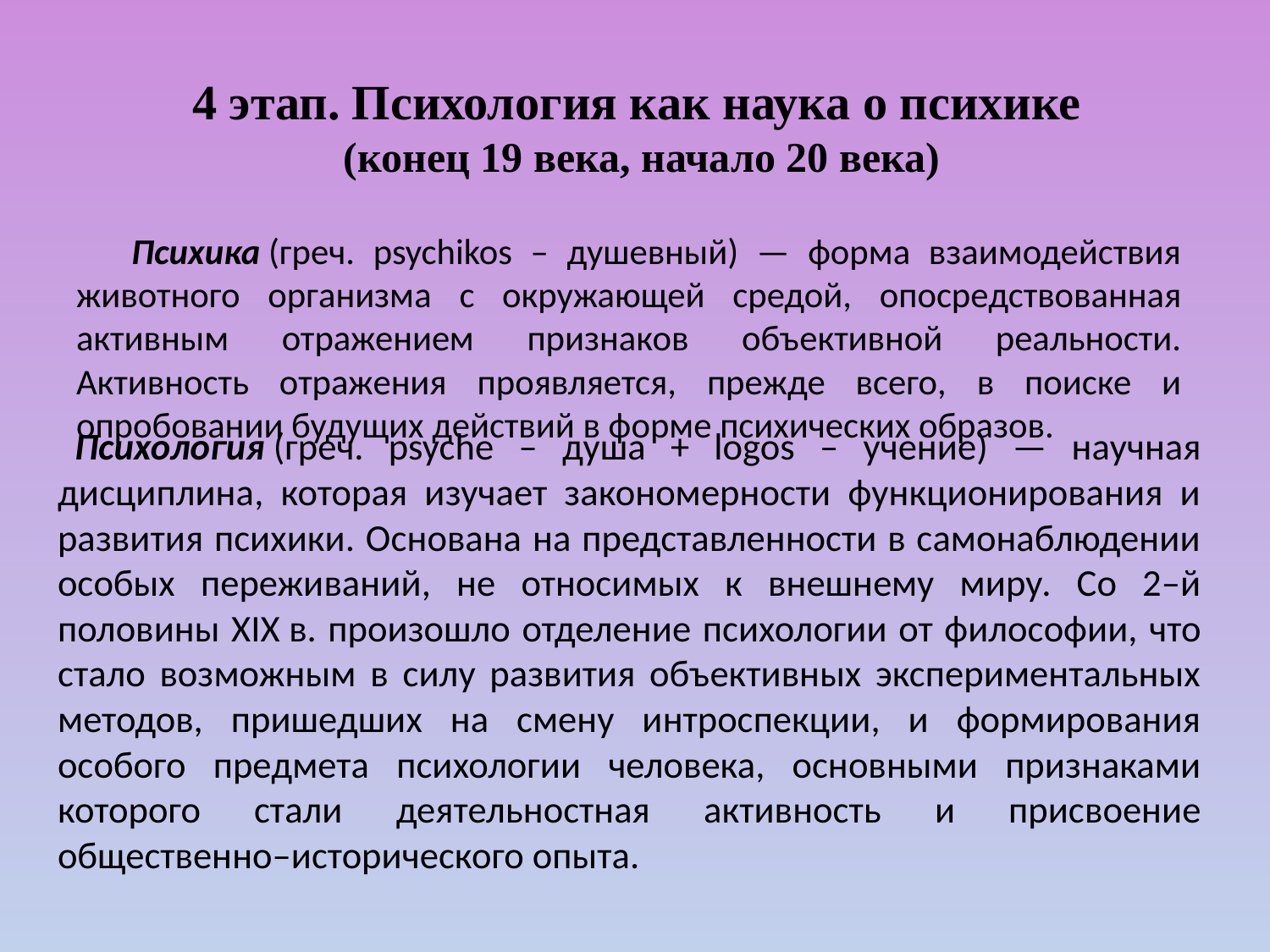

# 4 этап. Психология как наука о психике  (конец 19 века, начало 20 века)
   Психика (греч. psychikos – душевный) — форма взаимодействия животного организма с окружающей средой, опосредствованная активным отражением признаков объективной реальности. Активность отражения проявляется, прежде всего, в поиске и опробовании будущих действий в форме психических образов.
  Психология (греч. psyche – душа + logos – учение) — научная дисциплина, которая изучает закономерности функционирования и развития психики. Основана на представленности в самонаблюдении особых переживаний, не относимых к внешнему миру. Со 2–й половины ХIХ в. произошло отделение психологии от философии, что стало возможным в силу развития объективных экспериментальных методов, пришедших на смену интроспекции, и формирования особого предмета психологии человека, основными признаками которого стали деятельностная активность и присвоение общественно–исторического опыта.